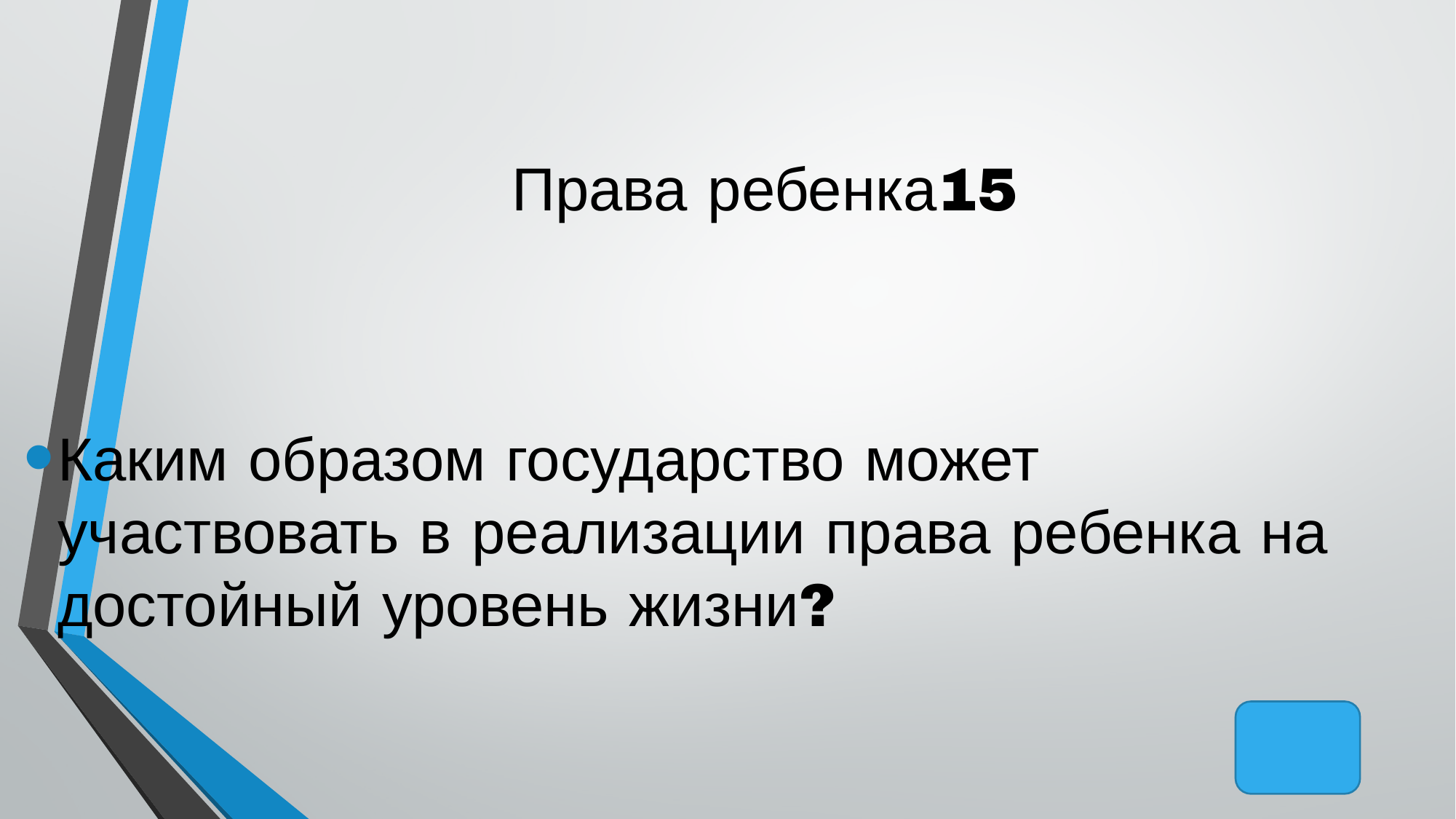

# Права ребенка15
Каким образом государство может участвовать в реализации права ребенка на достойный уровень жизни?